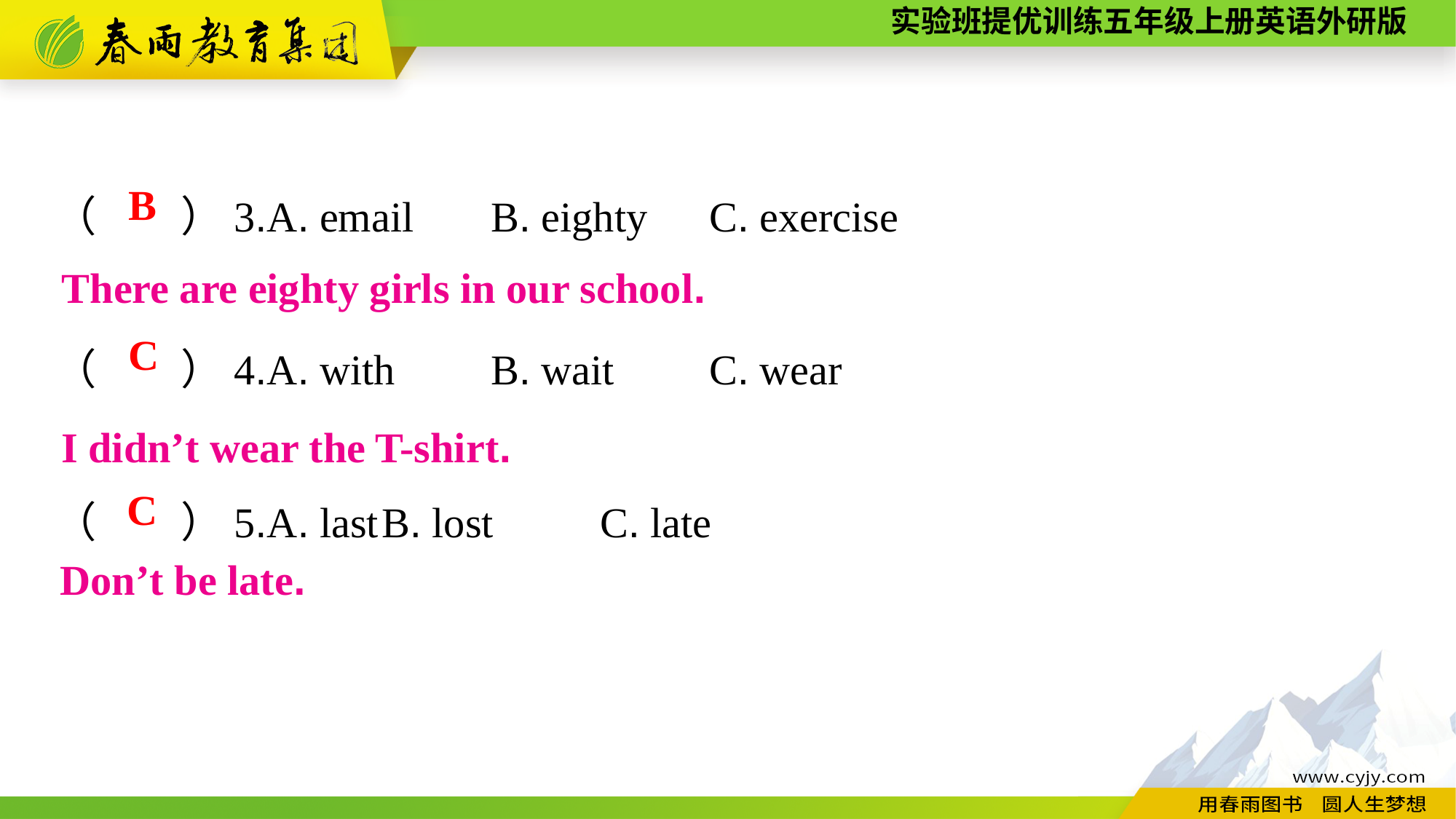

（　　）3.A. email	B. eighty	C. exercise

（　　）4.A. with	B. wait	C. wear

（　　）5.A. last	B. lost	C. late
B
There are eighty girls in our school.
C
I didn’t wear the T-shirt.
C
Don’t be late.